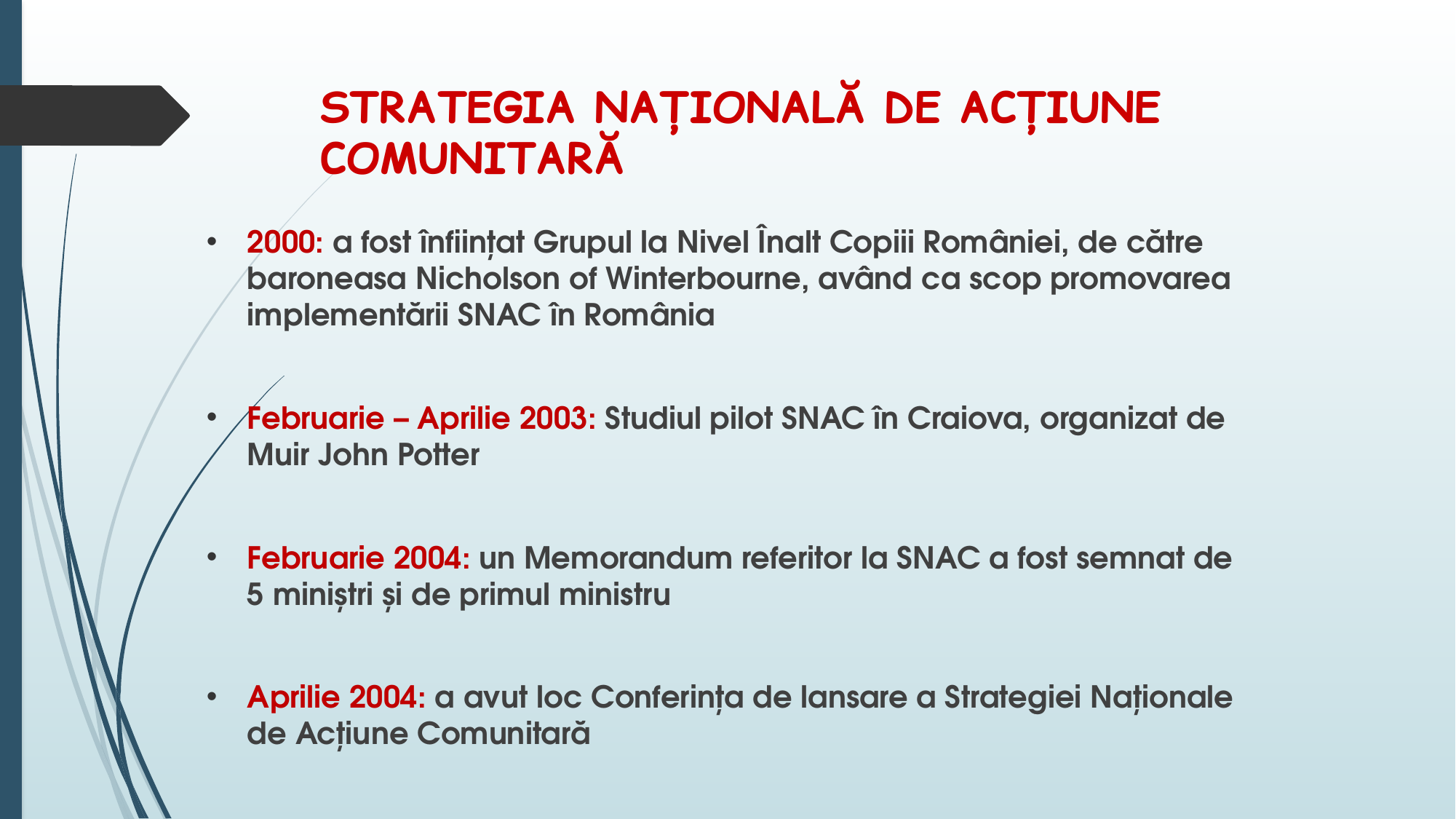

# STRATEGIA NAȚIONALĂ DE ACȚIUNE COMUNITARĂ
2000: a fost înființat Grupul la Nivel Înalt Copiii României, de către baroneasa Nicholson of Winterbourne, având ca scop promovarea implementării SNAC în România

Februarie – Aprilie 2003: Studiul pilot SNAC în Craiova, organizat de Muir John Potter

Februarie 2004: un Memorandum referitor la SNAC a fost semnat de 5 miniștri și de primul ministru

Aprilie 2004: a avut loc Conferința de lansare a Strategiei Naționale de Acțiune Comunitară